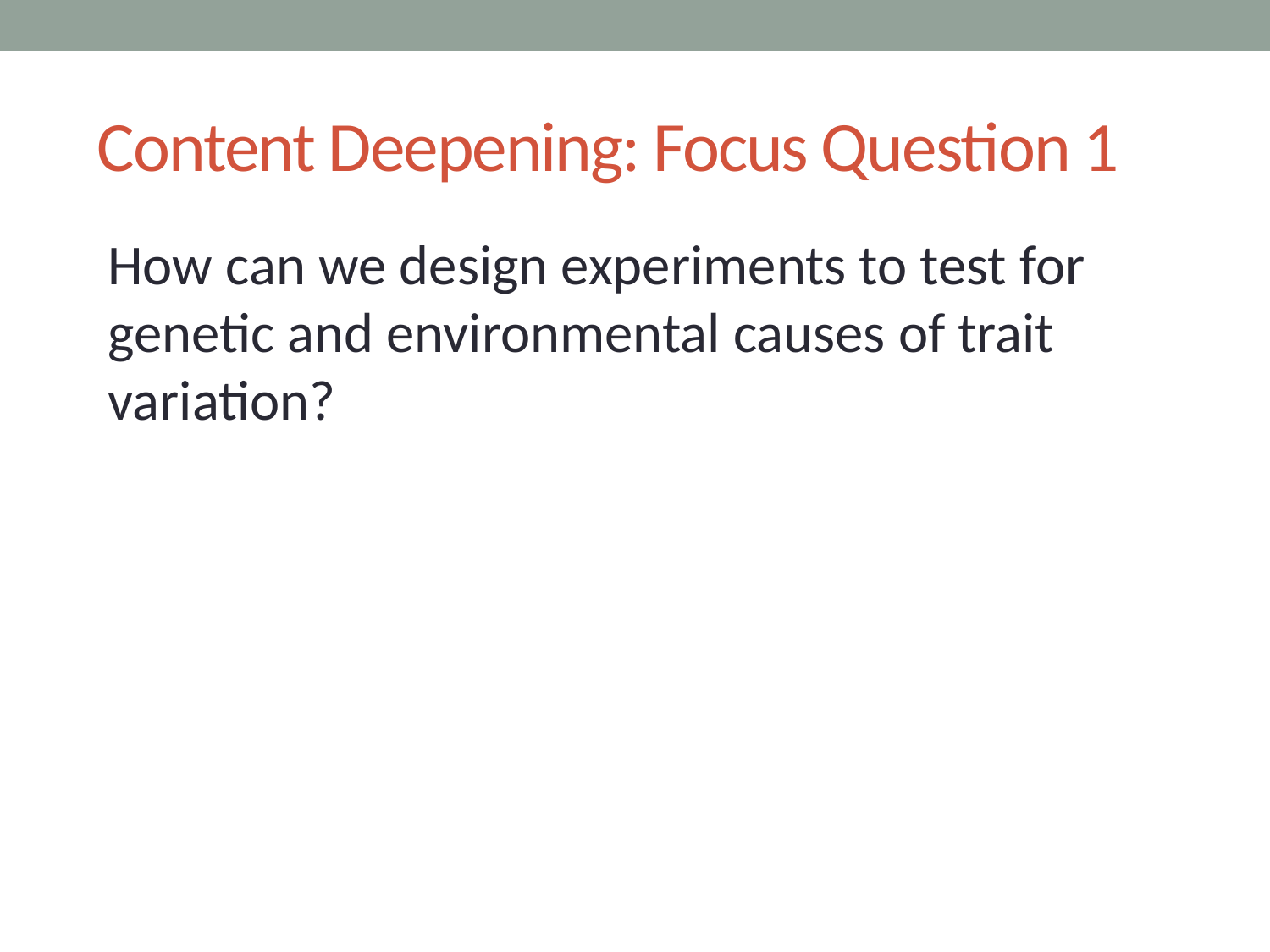

# Content Deepening: Focus Question 1
How can we design experiments to test for genetic and environmental causes of trait variation?